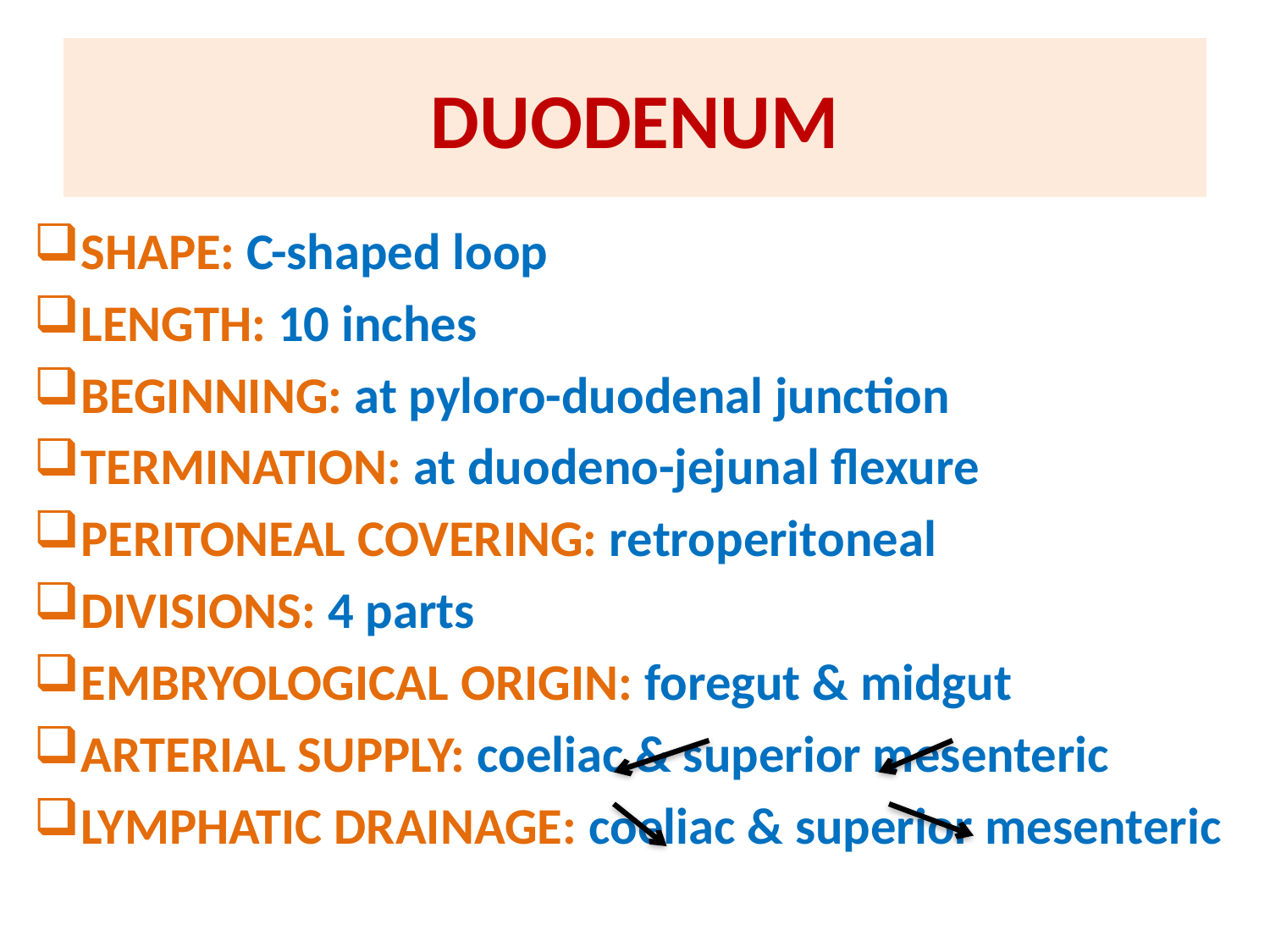

# DUODENUM
SHAPE: C-shaped loop
LENGTH: 10 inches
BEGINNING: at pyloro-duodenal junction
TERMINATION: at duodeno-jejunal flexure
PERITONEAL COVERING: retroperitoneal
DIVISIONS: 4 parts
EMBRYOLOGICAL ORIGIN: foregut & midgut
ARTERIAL SUPPLY: coeliac & superior mesenteric
LYMPHATIC DRAINAGE: coeliac & superior mesenteric